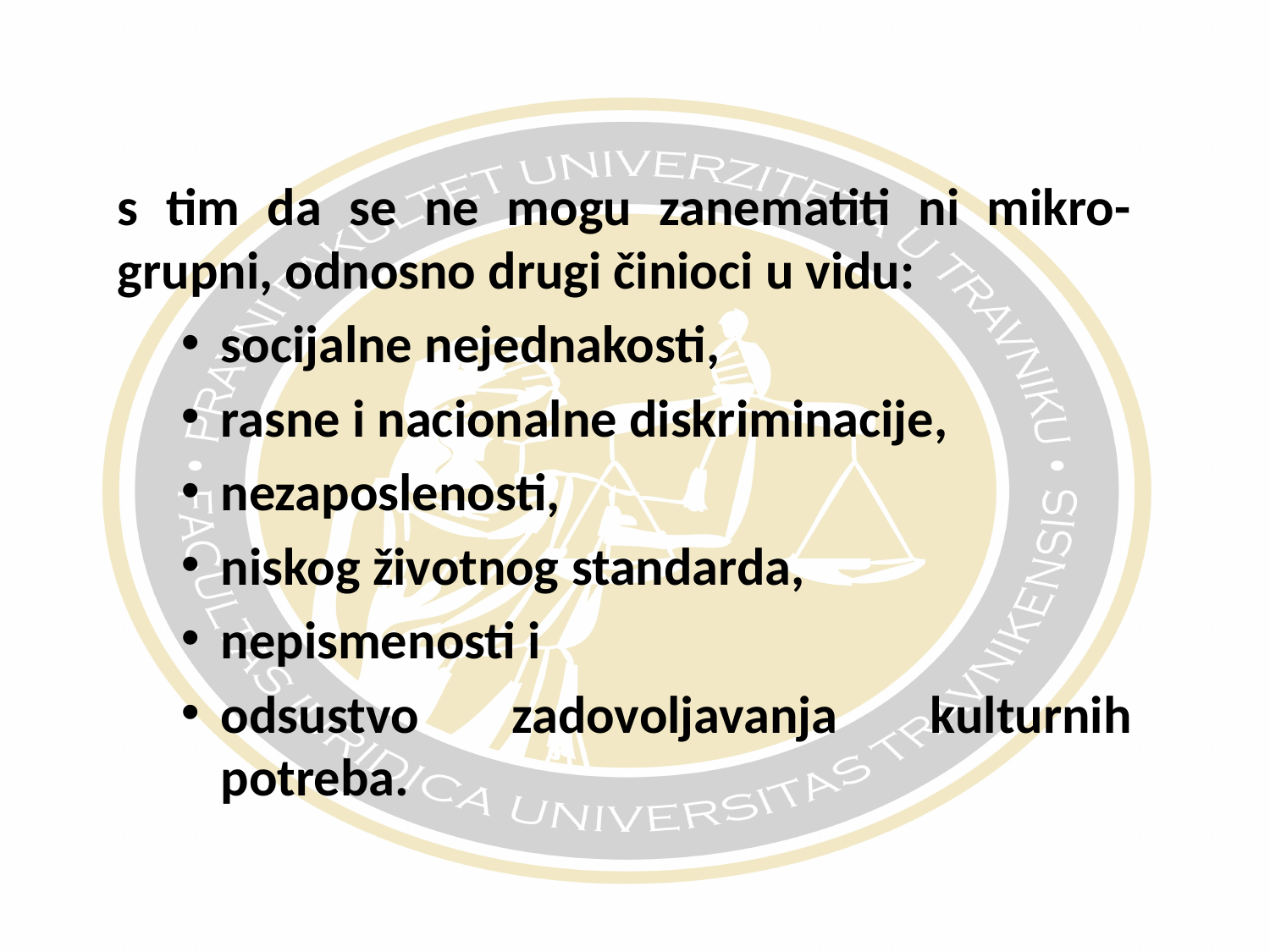

#
s tim da se ne mogu zanematiti ni mikro-grupni, odnosno drugi činioci u vidu:
socijalne nejednakosti,
rasne i nacionalne diskriminacije,
nezaposlenosti,
niskog životnog standarda,
nepismenosti i
odsustvo zadovoljavanja kulturnih potreba.